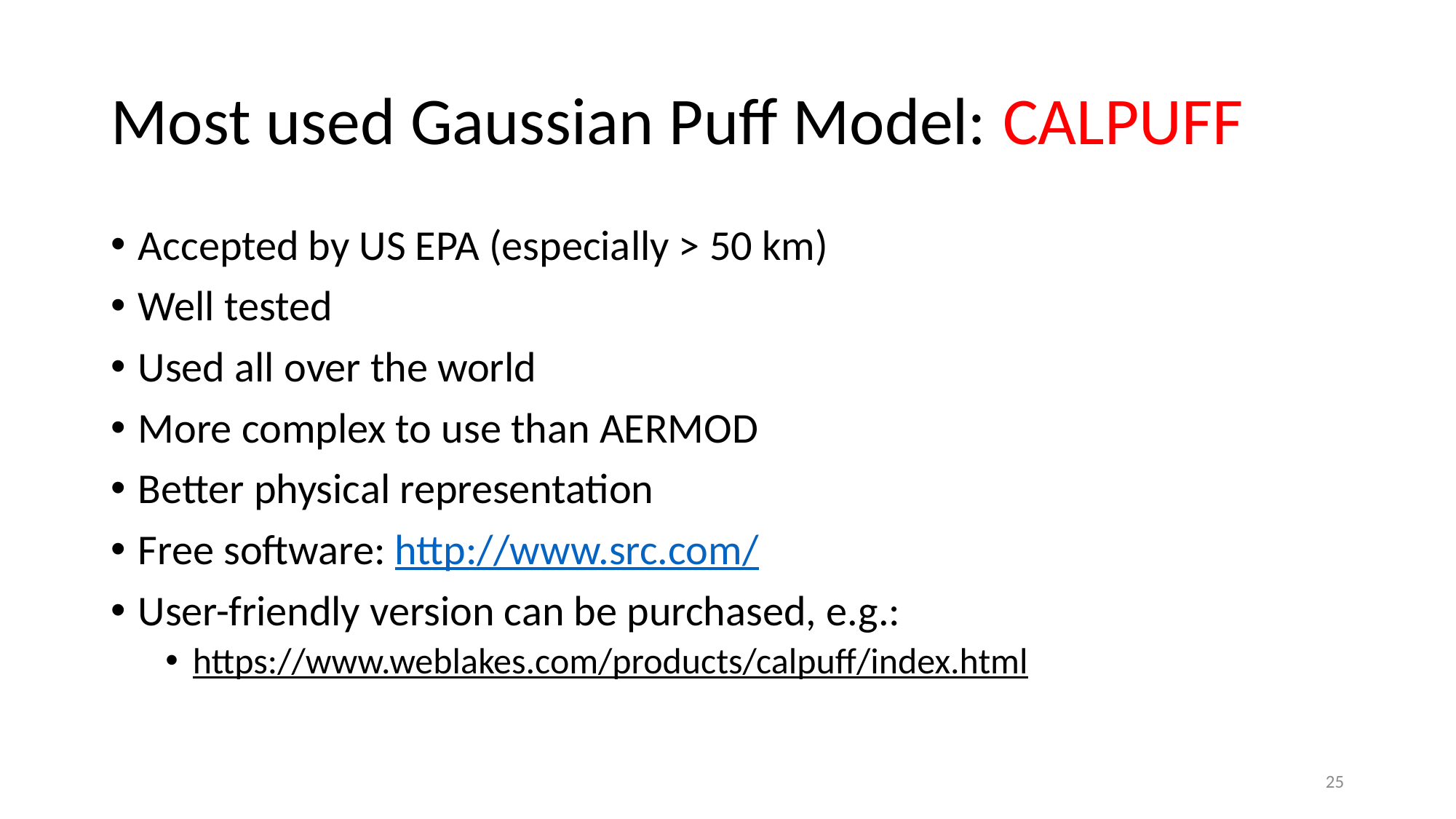

# Most used Gaussian Puff Model: CALPUFF
Accepted by US EPA (especially > 50 km)
Well tested
Used all over the world
More complex to use than AERMOD
Better physical representation
Free software: http://www.src.com/
User-friendly version can be purchased, e.g.:
https://www.weblakes.com/products/calpuff/index.html
25